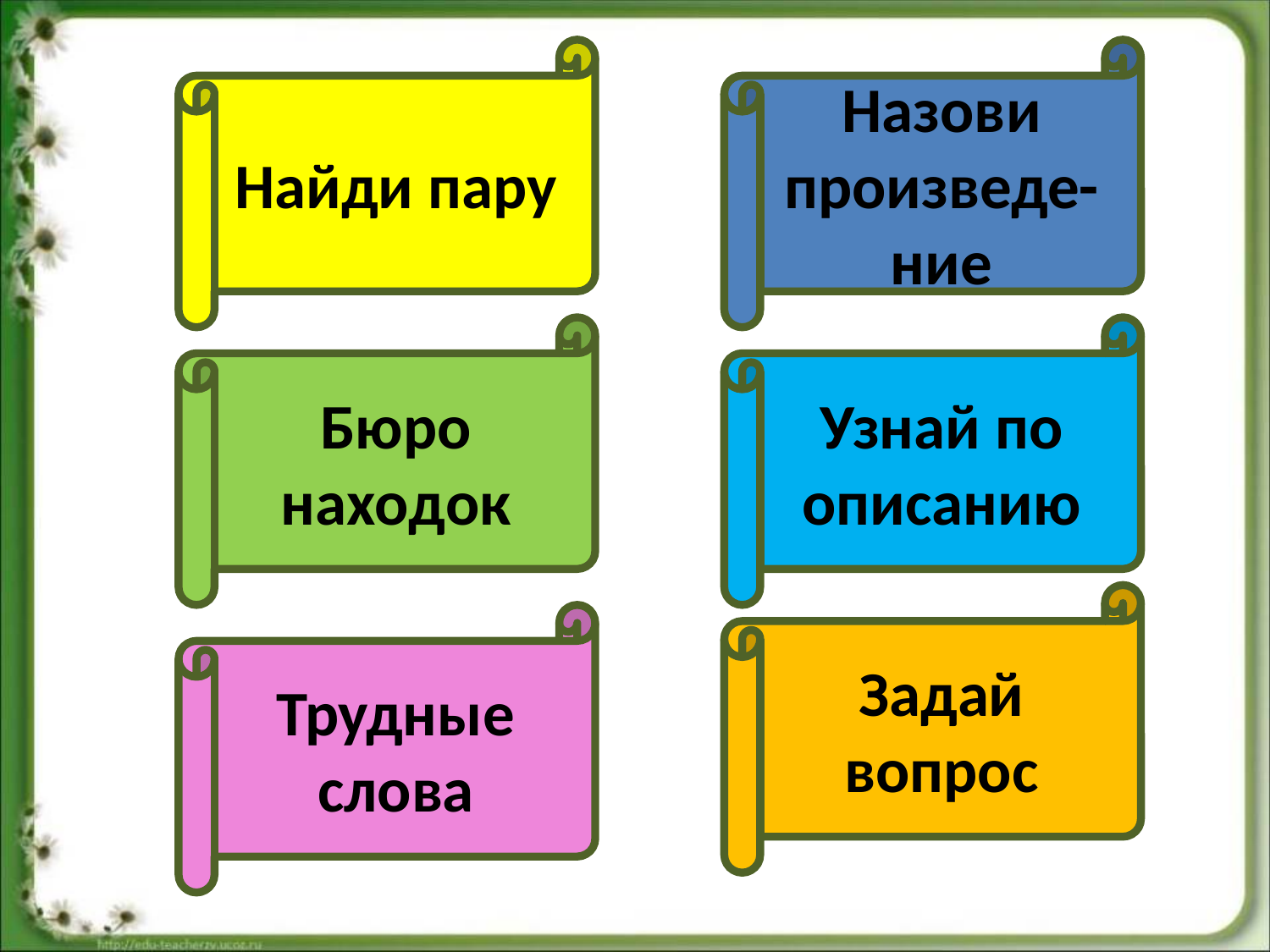

Найди пару
Назови произведе-
ние
#
Бюро находок
Узнай по описанию

Задай вопрос
Трудные слова